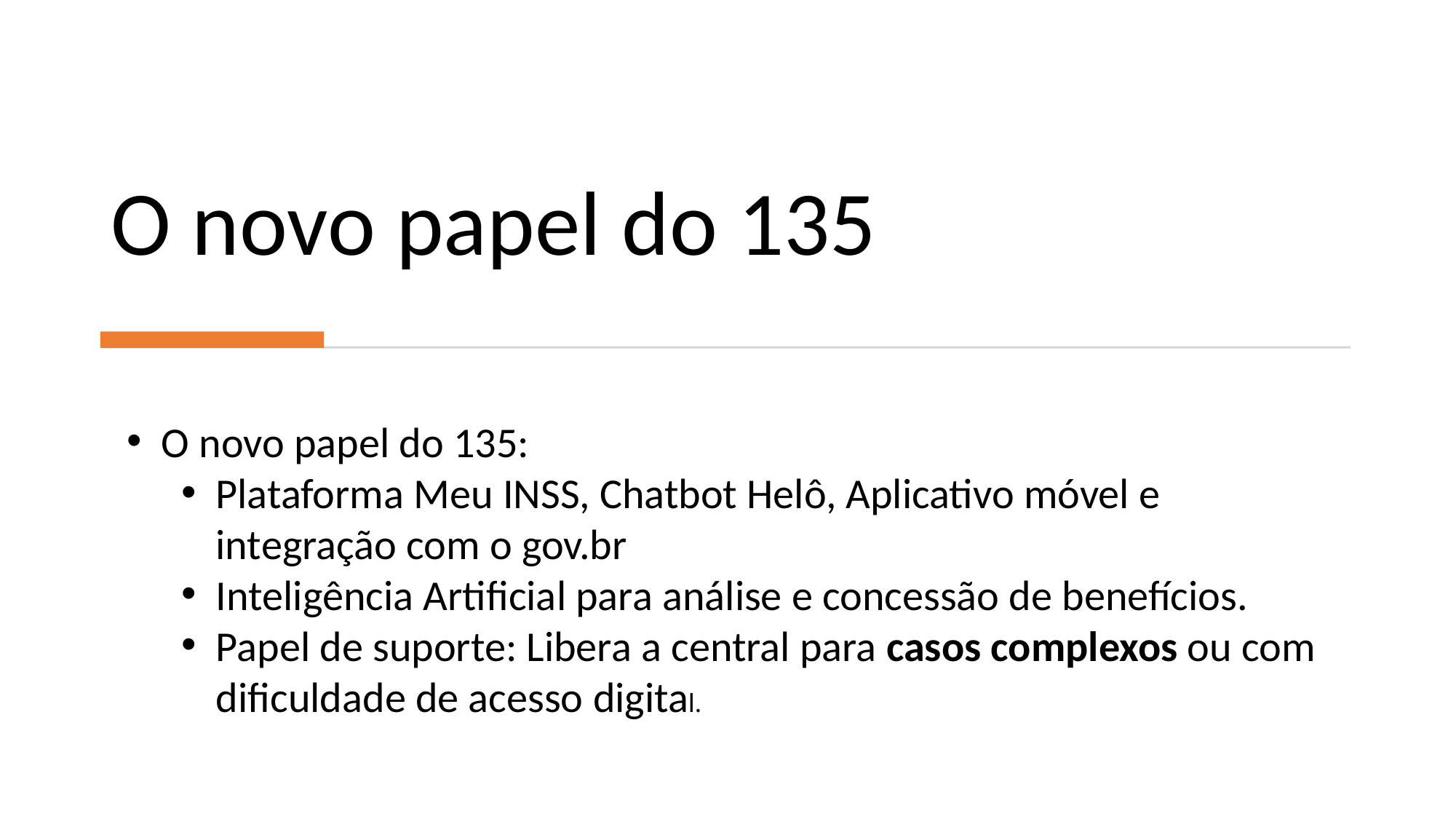

# O novo papel do 135

O novo papel do 135:
Plataforma Meu INSS, Chatbot Helô, Aplicativo móvel e integração com o gov.br
Inteligência Artificial para análise e concessão de benefícios.
Papel de suporte: Libera a central para casos complexos ou com dificuldade de acesso digital.